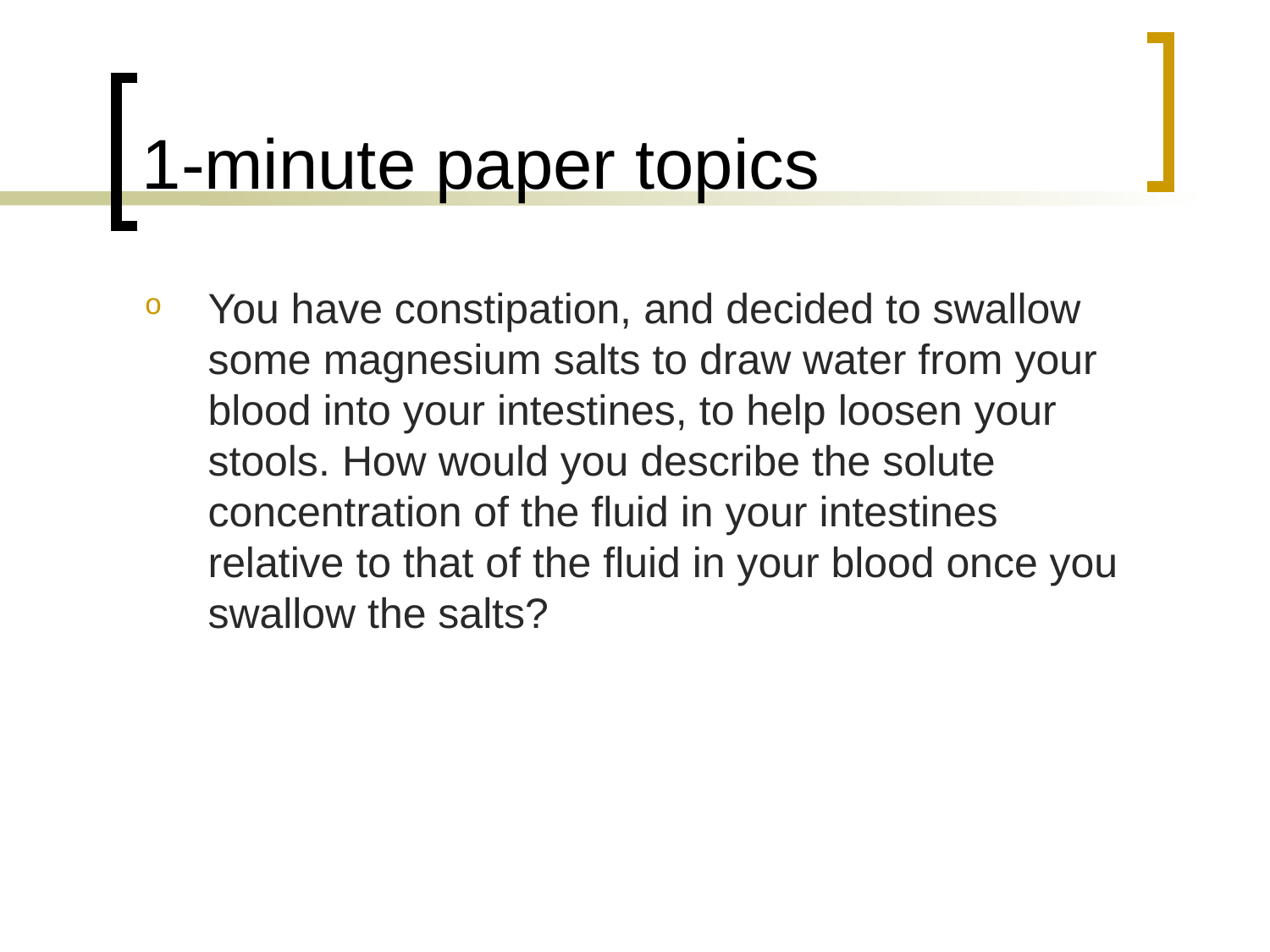

# 1-minute paper topics
You have constipation, and decided to swallow some magnesium salts to draw water from your blood into your intestines, to help loosen your stools. How would you describe the solute concentration of the fluid in your intestines relative to that of the fluid in your blood once you swallow the salts?